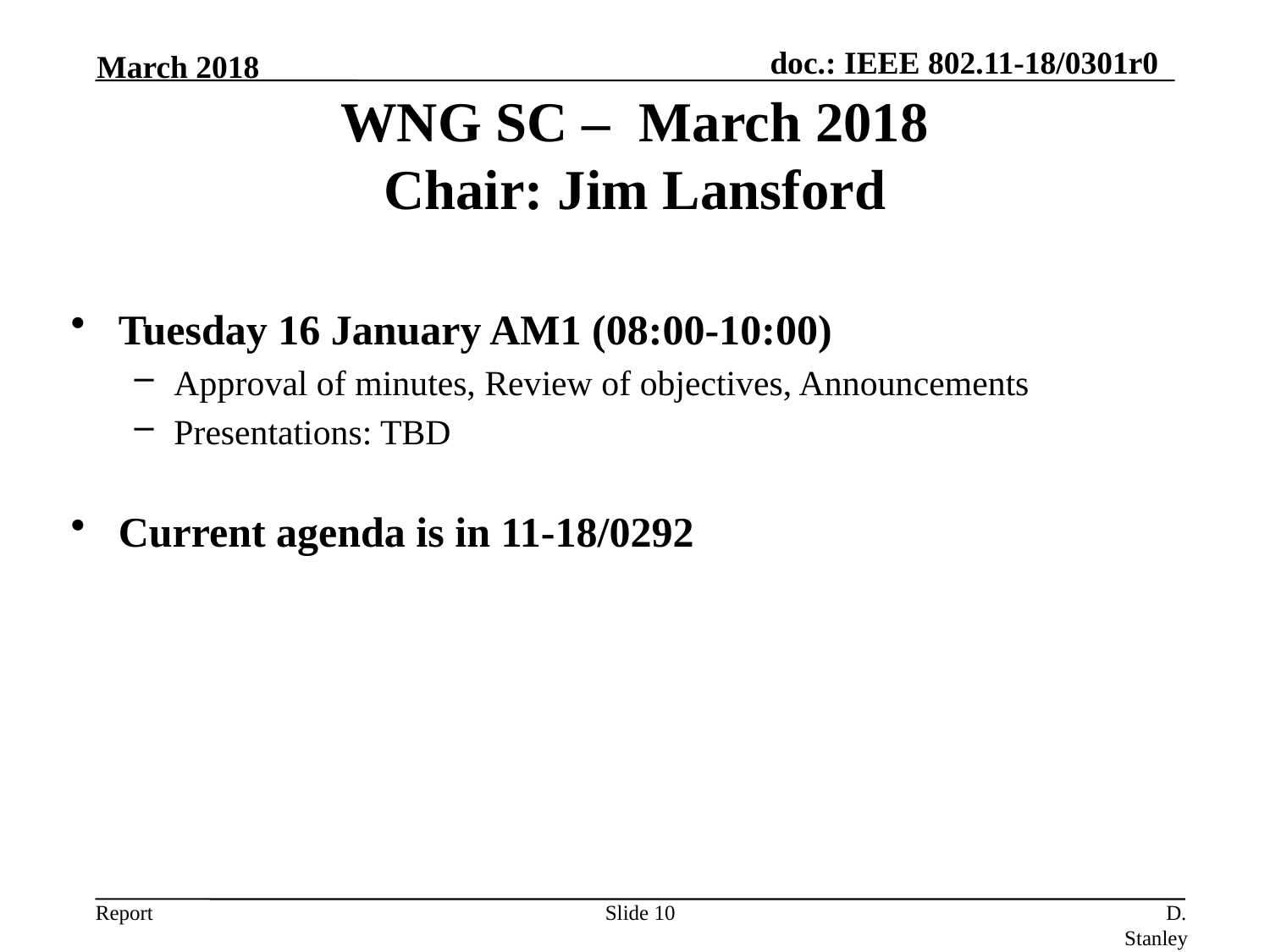

March 2018

WNG SC –  March 2018
Chair: Jim Lansford
Tuesday 16 January AM1 (08:00-10:00)
Approval of minutes, Review of objectives, Announcements
Presentations: TBD

Current agenda is in 11-18/0292

Slide 10
D. Stanley, HP Enterprise